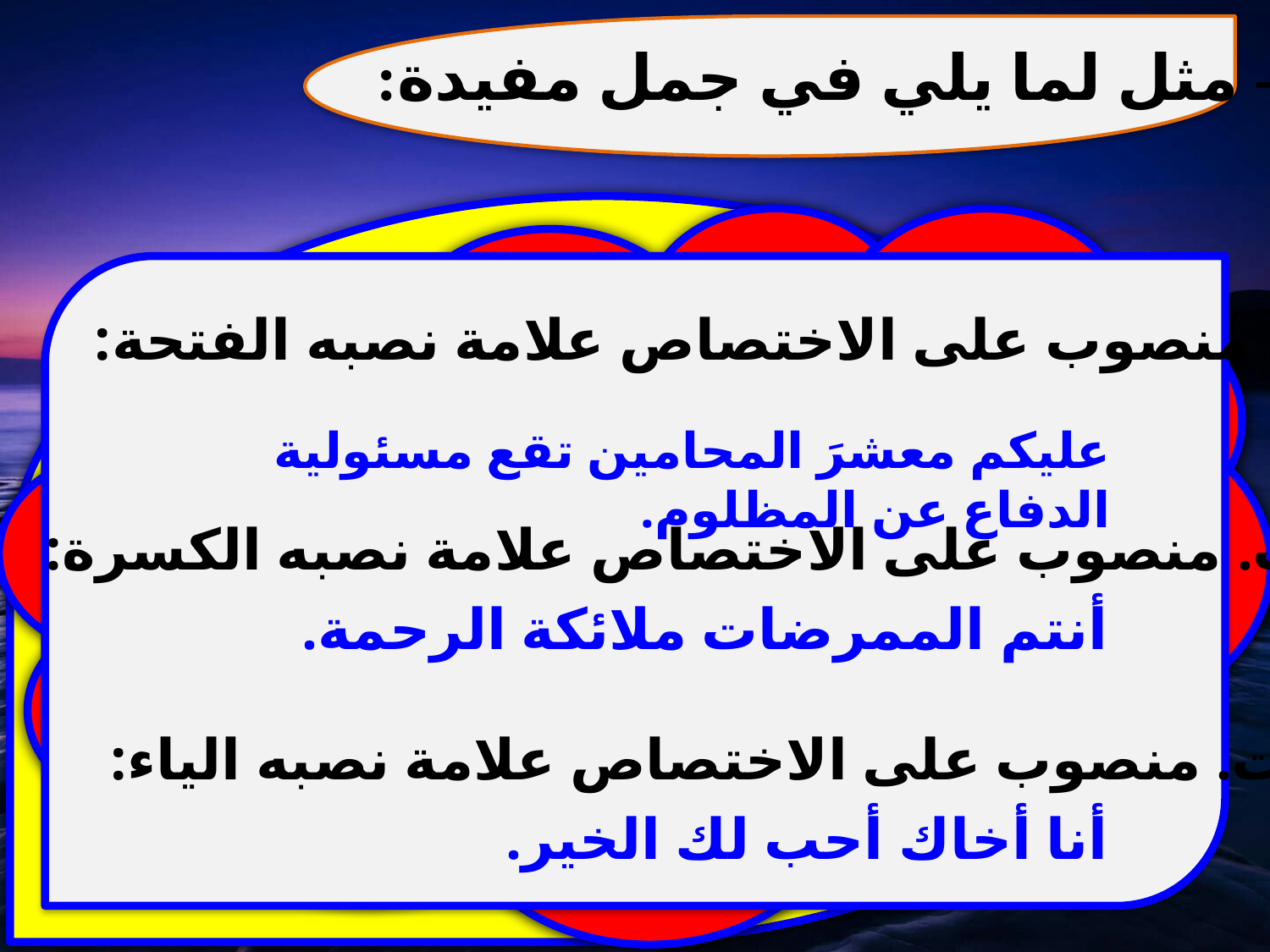

8- مثل لما يلي في جمل مفيدة:

أ. منصوب على الاختصاص علامة نصبه الفتحة:

عليكم معشرَ المحامين تقع مسئولية الدفاع عن المظلوم.
ب. منصوب على الاختصاص علامة نصبه الكسرة:
أنتم الممرضات ملائكة الرحمة.
ت. منصوب على الاختصاص علامة نصبه الياء:
أنا أخاك أحب لك الخير.